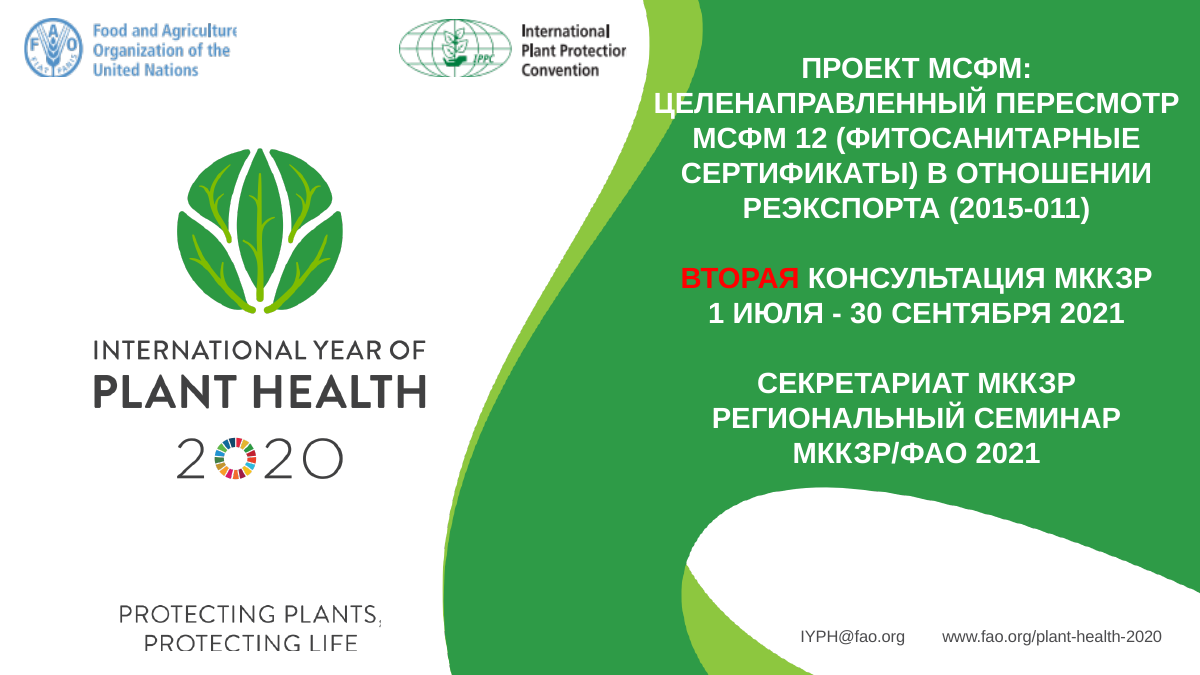

# ПРОЕКТ МСФМ: ЦЕЛЕНАПРАВЛЕННЫЙ ПЕРЕСМОТР МСФМ 12 (ФИТОСАНИТАРНЫЕ СЕРТИФИКАТЫ) В ОТНОШЕНИИ РЕЭКСПОРТА (2015-011) ВТОРАЯ КОНСУЛЬТАЦИЯ МККЗР 1 ИЮЛЯ - 30 СЕНТЯБРЯ 2021 СЕКРЕТАРИАТ МККЗР РЕГИОНАЛЬНЫЙ СЕМИНАР МККЗР/ФАО 2021